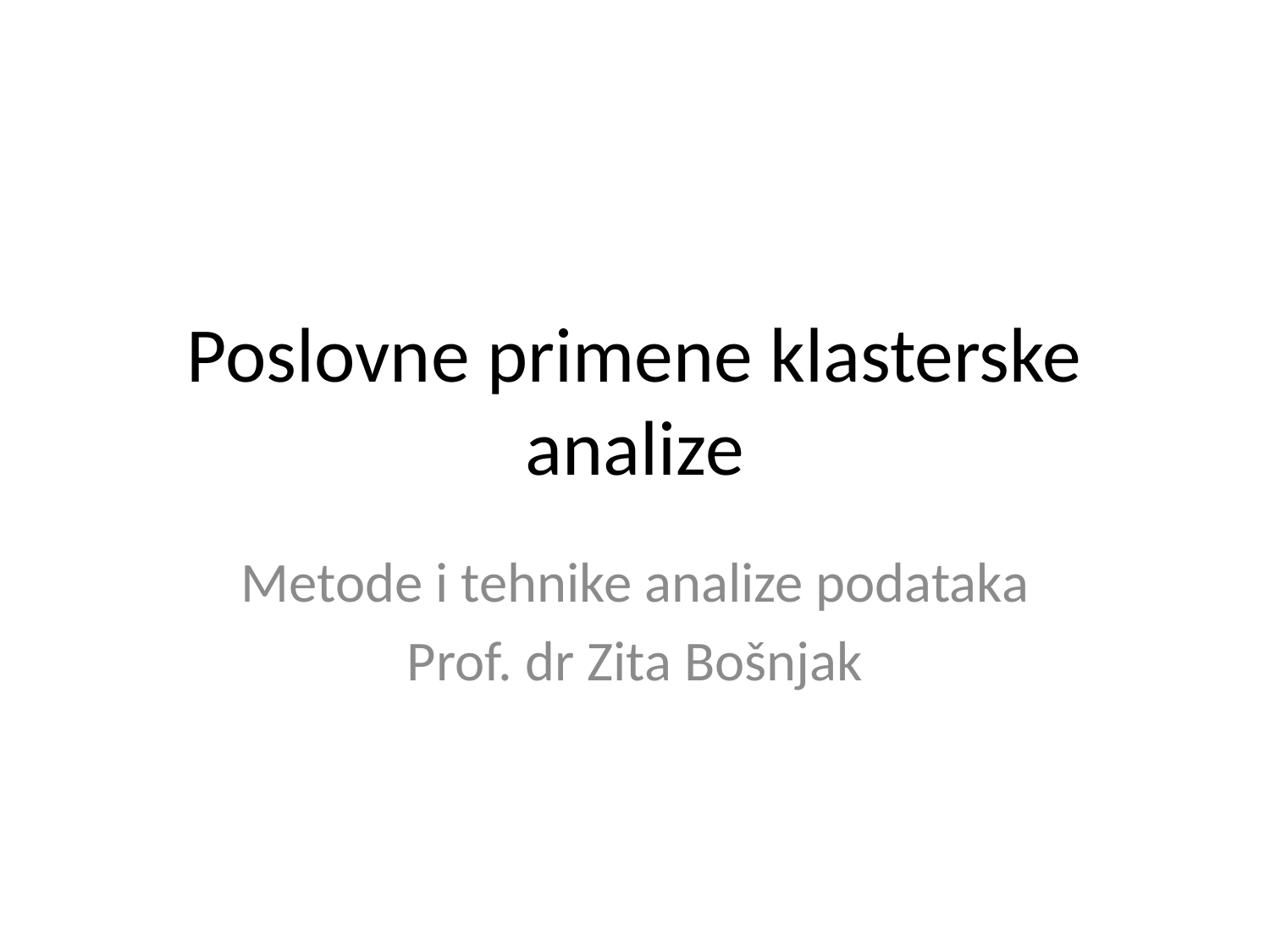

# Poslovne primene klasterske analize
Metode i tehnike analize podataka
Prof. dr Zita Bošnjak